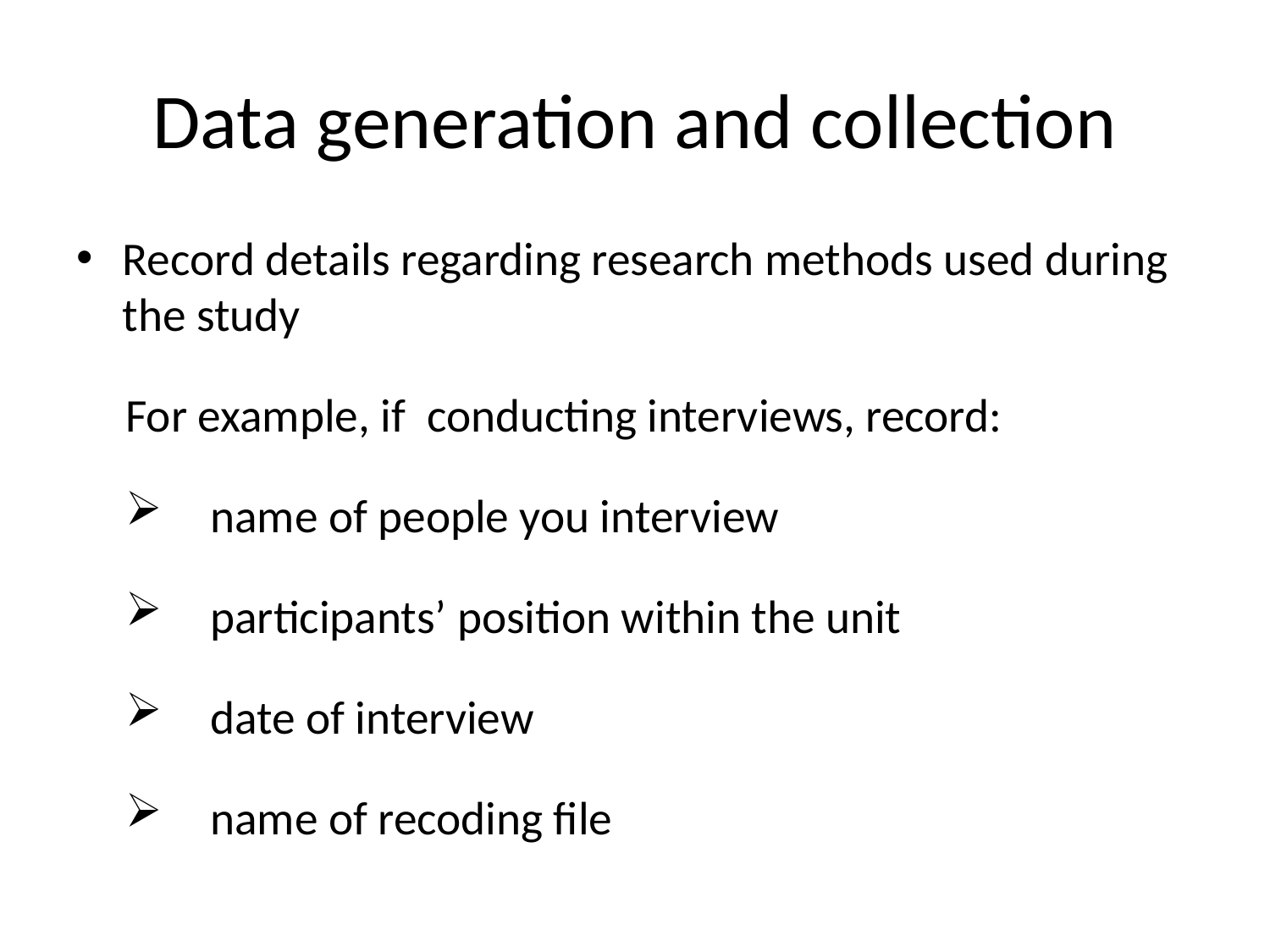

# Data generation and collection
Record details regarding research methods used during the study
For example, if  conducting interviews, record:
name of people you interview
participants’ position within the unit
date of interview
name of recoding file